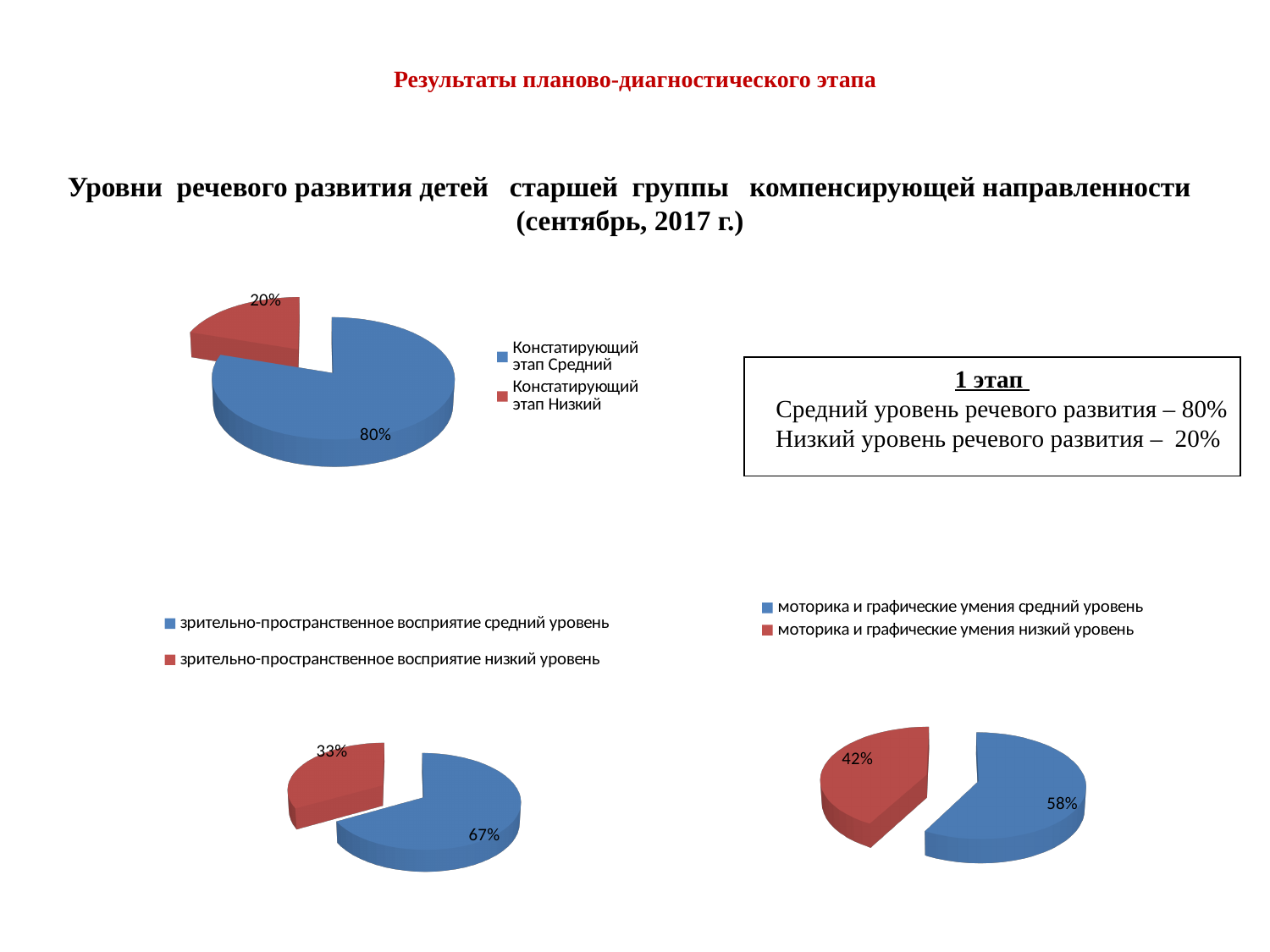

# Результаты планово-диагностического этапа

Уровни  речевого развития детей   старшей  группы   компенсирующей направленности
(сентябрь, 2017 г.)

[unsupported chart]

1 этап
Средний уровень речевого развития – 80%
  Низкий уровень речевого развития –  20%

[unsupported chart]

[unsupported chart]